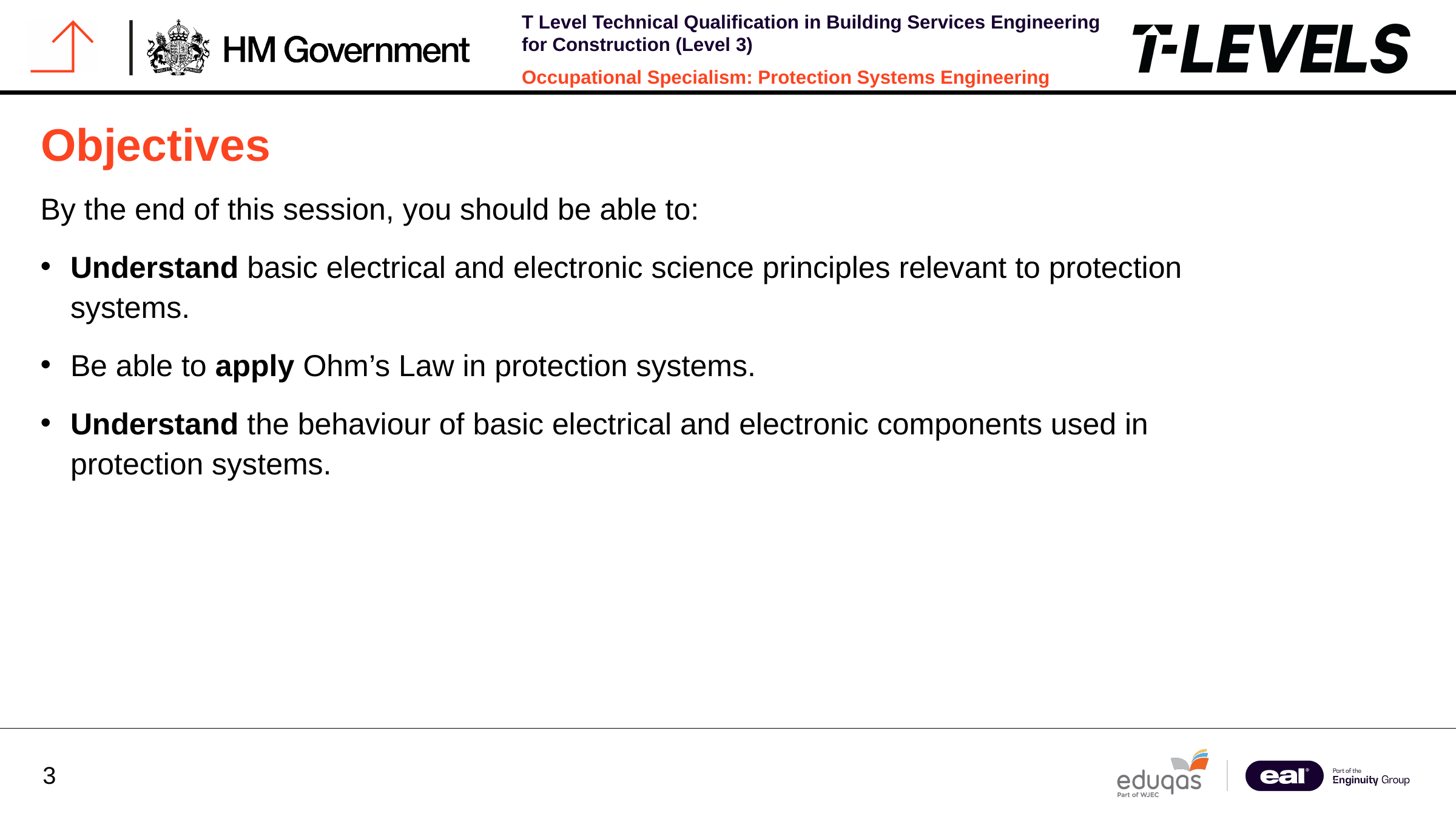

# Objectives
By the end of this session, you should be able to:
Understand basic electrical and electronic science principles relevant to protection systems.
Be able to apply Ohm’s Law in protection systems.
Understand the behaviour of basic electrical and electronic components used in protection systems.